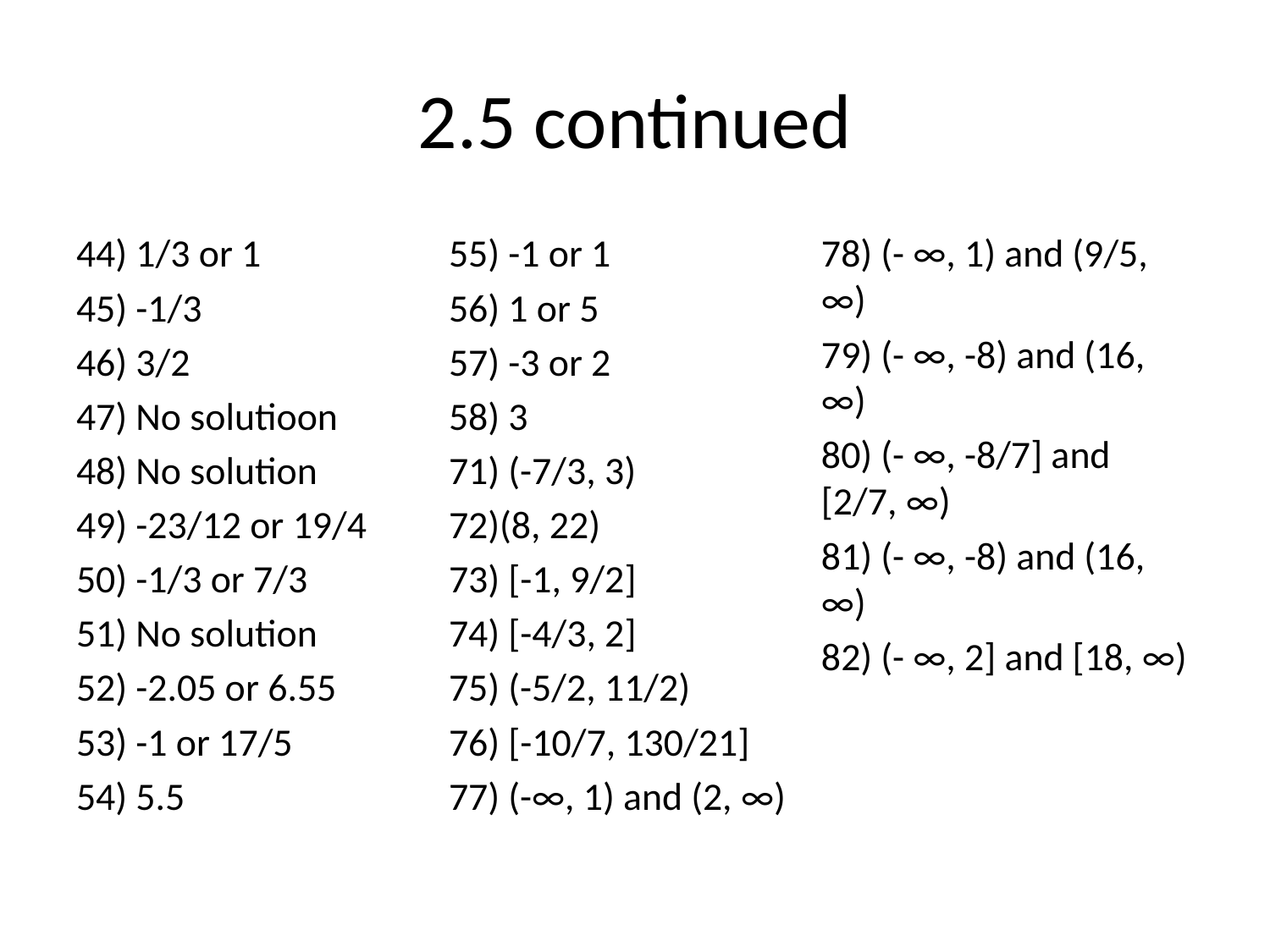

# 2.5 continued
44) 1/3 or 1
45) -1/3
46) 3/2
47) No solutioon
48) No solution
49) -23/12 or 19/4
50) -1/3 or 7/3
51) No solution
52) -2.05 or 6.55
53) -1 or 17/5
54) 5.5
55) -1 or 1
56) 1 or 5
57) -3 or 2
58) 3
71) (-7/3, 3)
72)(8, 22)
73) [-1, 9/2]
74) [-4/3, 2]
75) (-5/2, 11/2)
76) [-10/7, 130/21]
77) (-∞, 1) and (2, ∞)
78) (- ∞, 1) and (9/5, ∞)
79) (- ∞, -8) and (16, ∞)
80) (- ∞, -8/7] and [2/7, ∞)
81) (- ∞, -8) and (16, ∞)
82) (- ∞, 2] and [18, ∞)